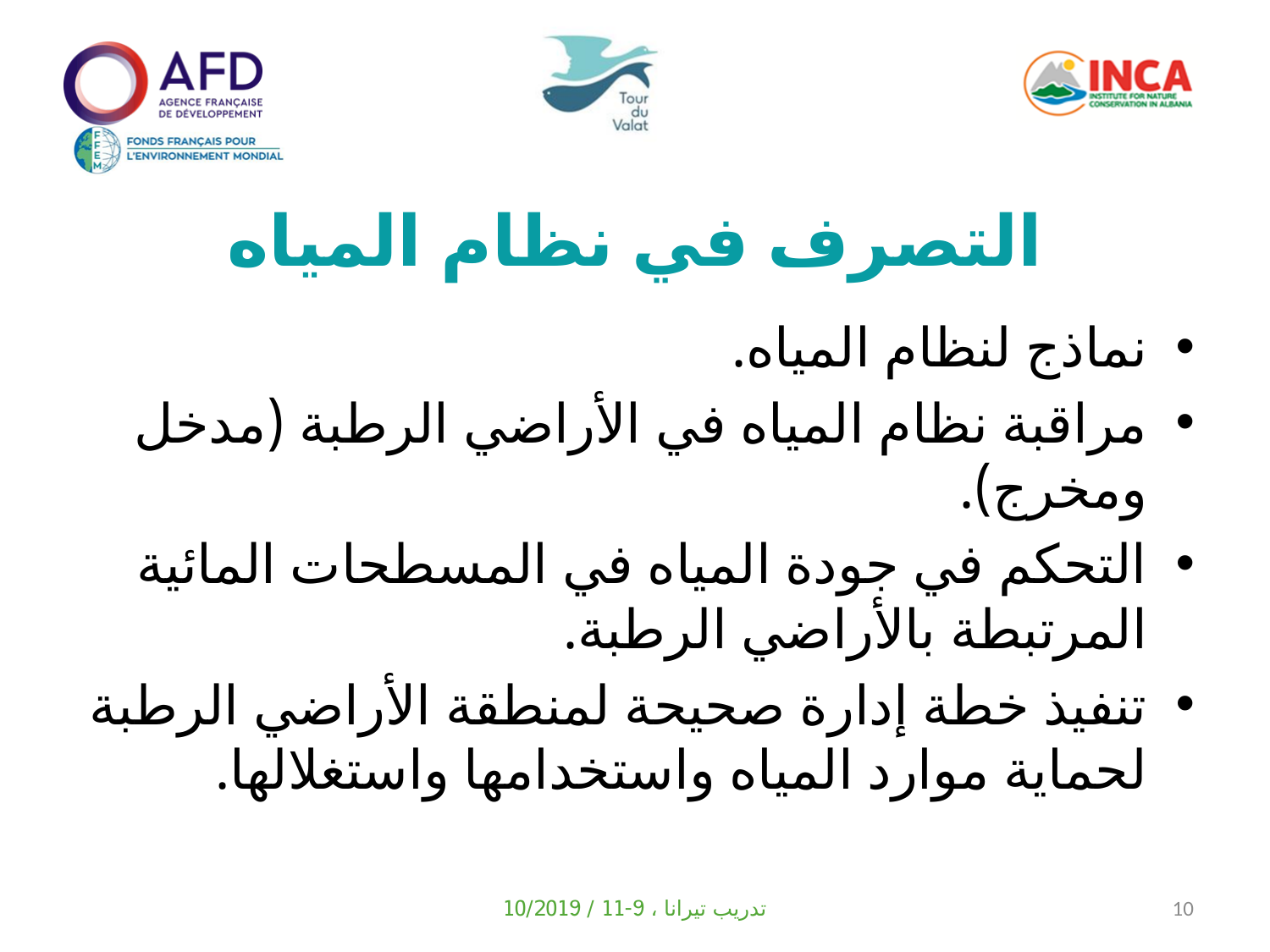

# التصرف في نظام المياه
نماذج لنظام المياه.
مراقبة نظام المياه في الأراضي الرطبة (مدخل ومخرج).
التحكم في جودة المياه في المسطحات المائية المرتبطة بالأراضي الرطبة.
تنفيذ خطة إدارة صحيحة لمنطقة الأراضي الرطبة لحماية موارد المياه واستخدامها واستغلالها.
تدريب تيرانا ، 9-11 / 10/2019
10